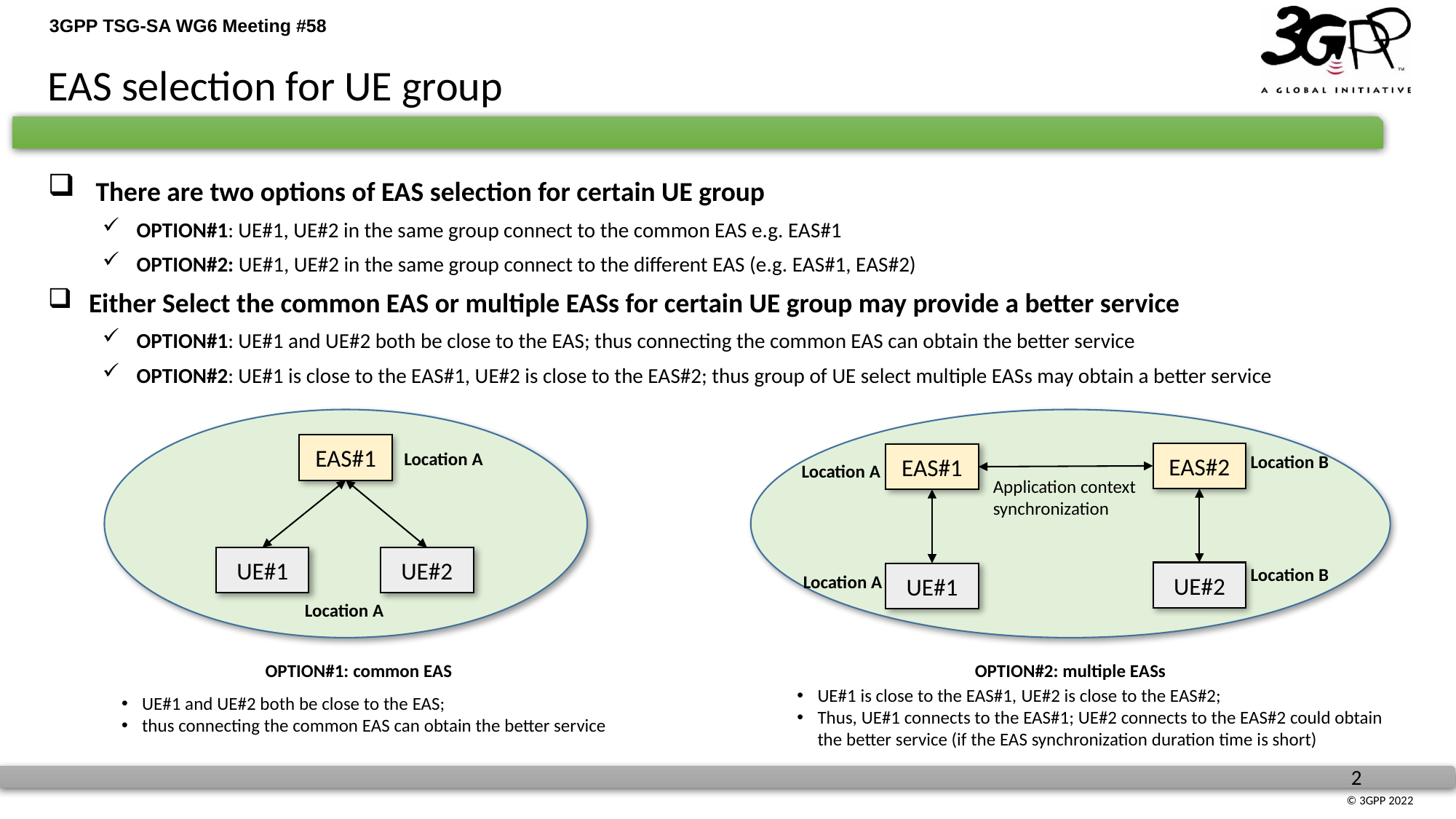

EAS selection for UE group
 There are two options of EAS selection for certain UE group
OPTION#1: UE#1, UE#2 in the same group connect to the common EAS e.g. EAS#1
OPTION#2: UE#1, UE#2 in the same group connect to the different EAS (e.g. EAS#1, EAS#2)
Either Select the common EAS or multiple EASs for certain UE group may provide a better service
OPTION#1: UE#1 and UE#2 both be close to the EAS; thus connecting the common EAS can obtain the better service
OPTION#2: UE#1 is close to the EAS#1, UE#2 is close to the EAS#2; thus group of UE select multiple EASs may obtain a better service

EAS#1
Location A
EAS#2
EAS#1
Location B
Location A
Application context synchronization
UE#1
UE#2
Location B
UE#2
UE#1
Location A
Location A
OPTION#1: common EAS
OPTION#2: multiple EASs
UE#1 is close to the EAS#1, UE#2 is close to the EAS#2;
Thus, UE#1 connects to the EAS#1; UE#2 connects to the EAS#2 could obtain the better service (if the EAS synchronization duration time is short)
UE#1 and UE#2 both be close to the EAS;
thus connecting the common EAS can obtain the better service